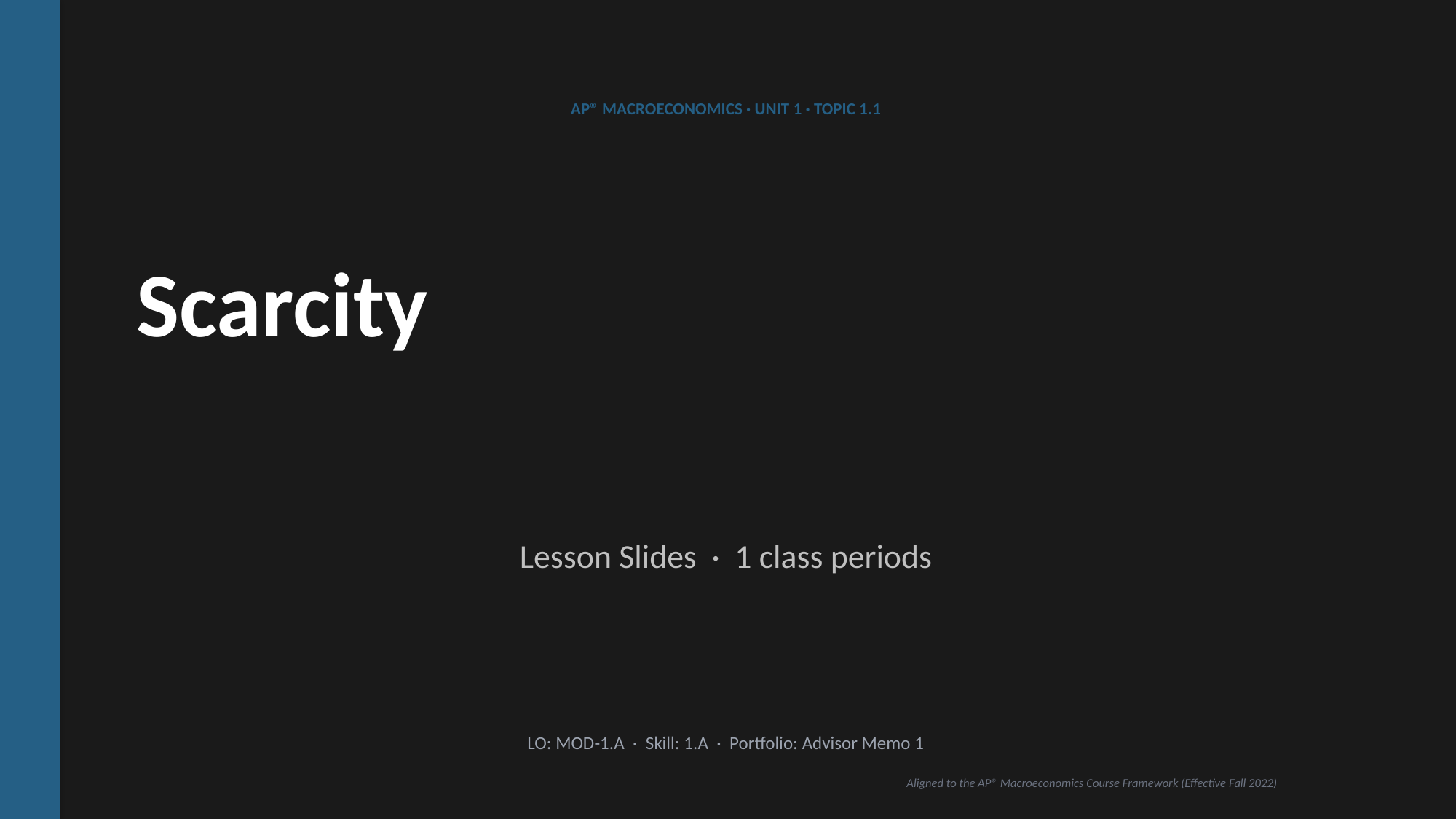

AP® MACROECONOMICS · UNIT 1 · TOPIC 1.1
Scarcity
Lesson Slides  ·  1 class periods
LO: MOD-1.A  ·  Skill: 1.A  ·  Portfolio: Advisor Memo 1
Aligned to the AP® Macroeconomics Course Framework (Effective Fall 2022)